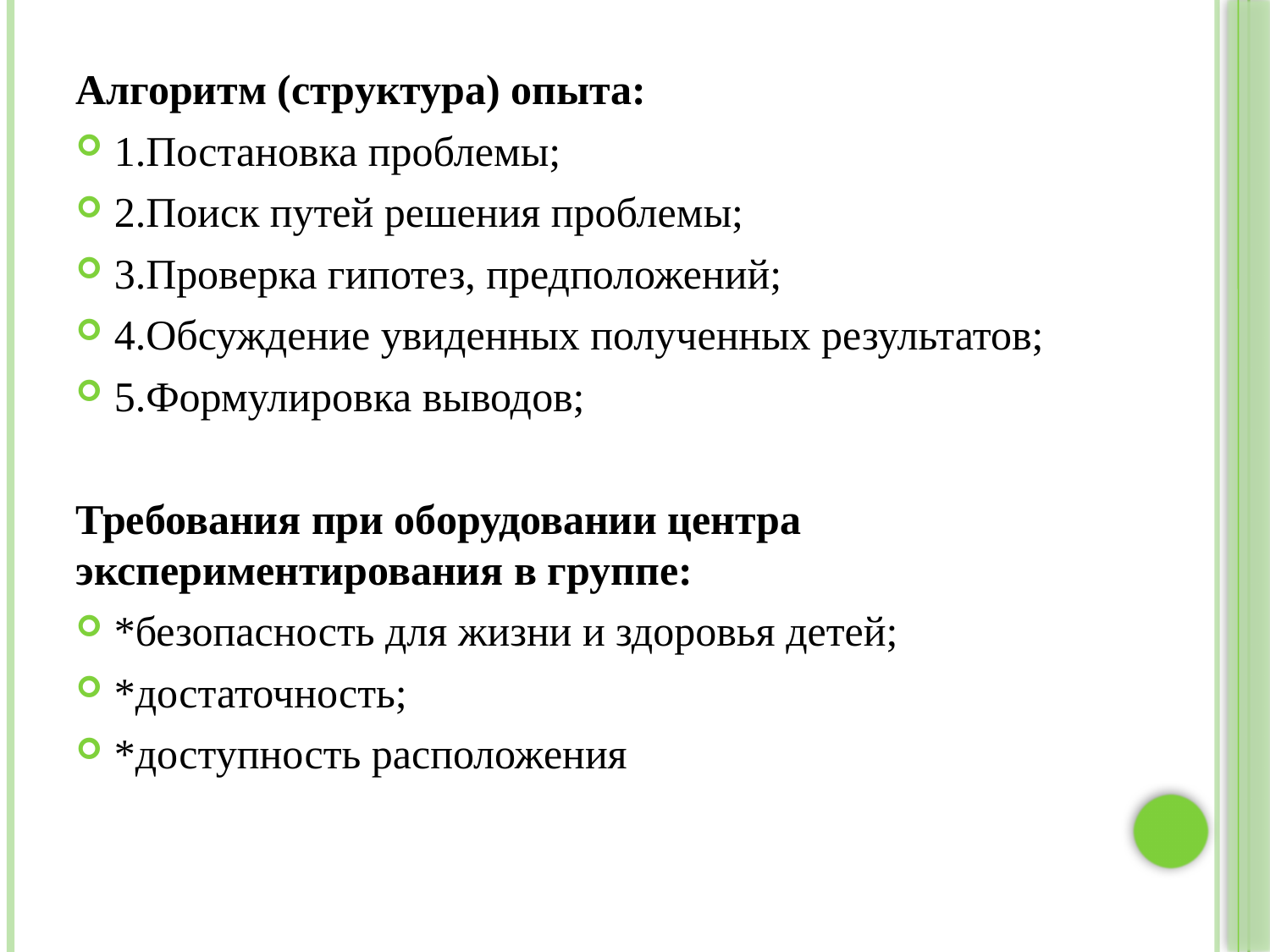

Алгоритм (структура) опыта:
1.Постановка проблемы;
2.Поиск путей решения проблемы;
3.Проверка гипотез, предположений;
4.Обсуждение увиденных полученных результатов;
5.Формулировка выводов;

Требования при оборудовании центра экспериментирования в группе:
*безопасность для жизни и здоровья детей;
*достаточность;
*доступность расположения